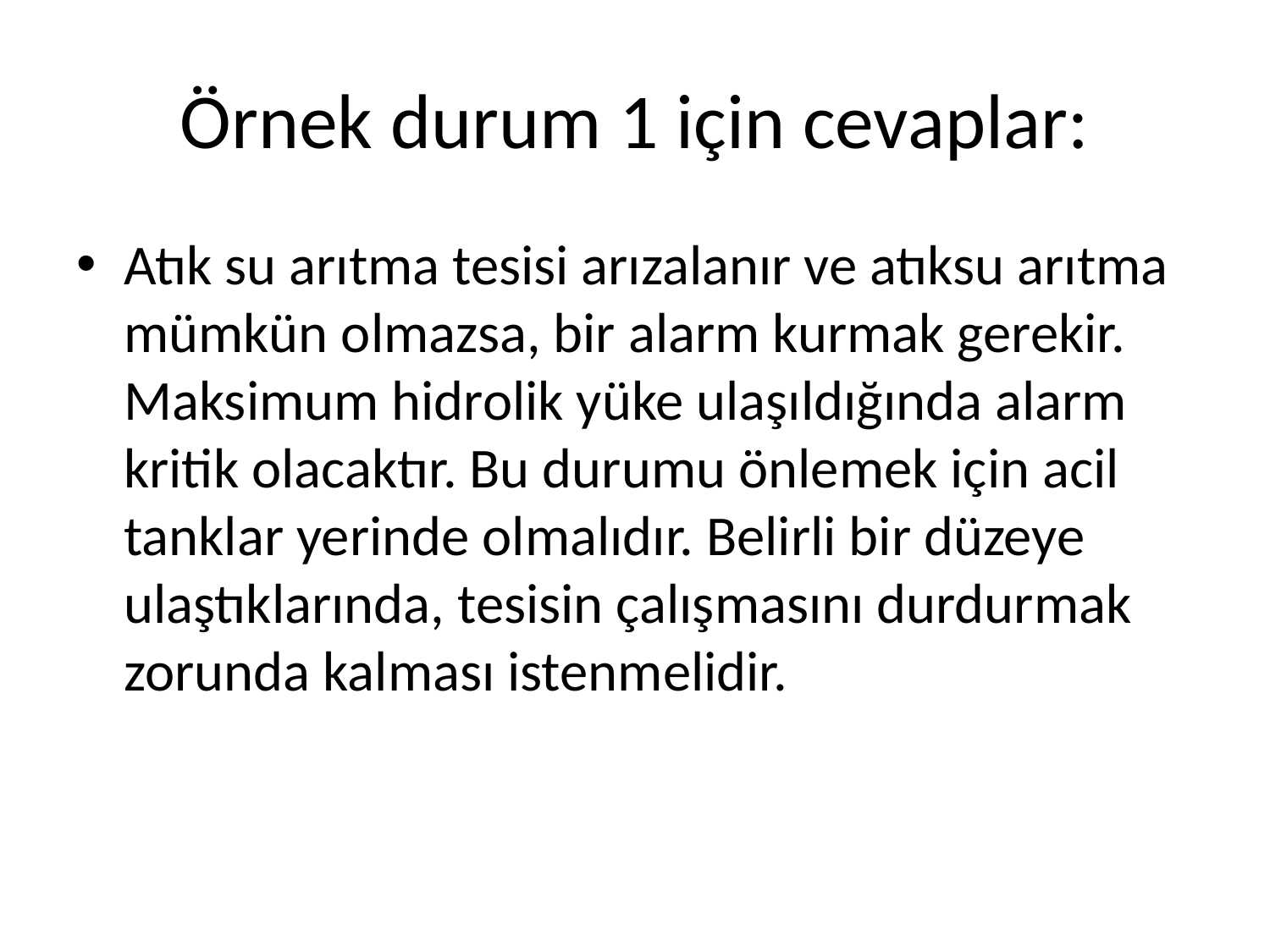

# Örnek durum 1 için cevaplar:
Atık su arıtma tesisi arızalanır ve atıksu arıtma mümkün olmazsa, bir alarm kurmak gerekir. Maksimum hidrolik yüke ulaşıldığında alarm kritik olacaktır. Bu durumu önlemek için acil tanklar yerinde olmalıdır. Belirli bir düzeye ulaştıklarında, tesisin çalışmasını durdurmak zorunda kalması istenmelidir.